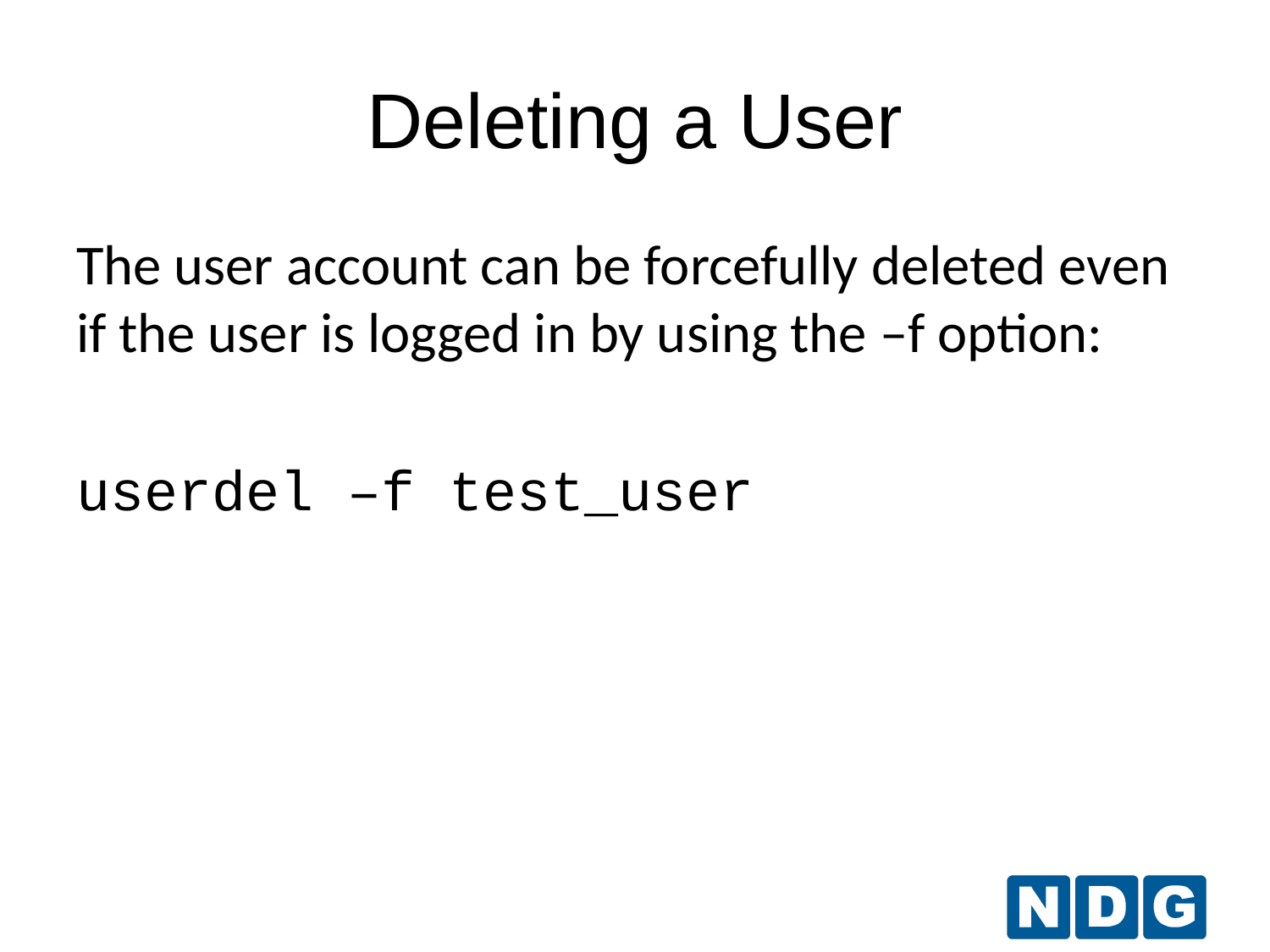

Deleting a User
The user account can be forcefully deleted even if the user is logged in by using the –f option:

userdel –f test_user